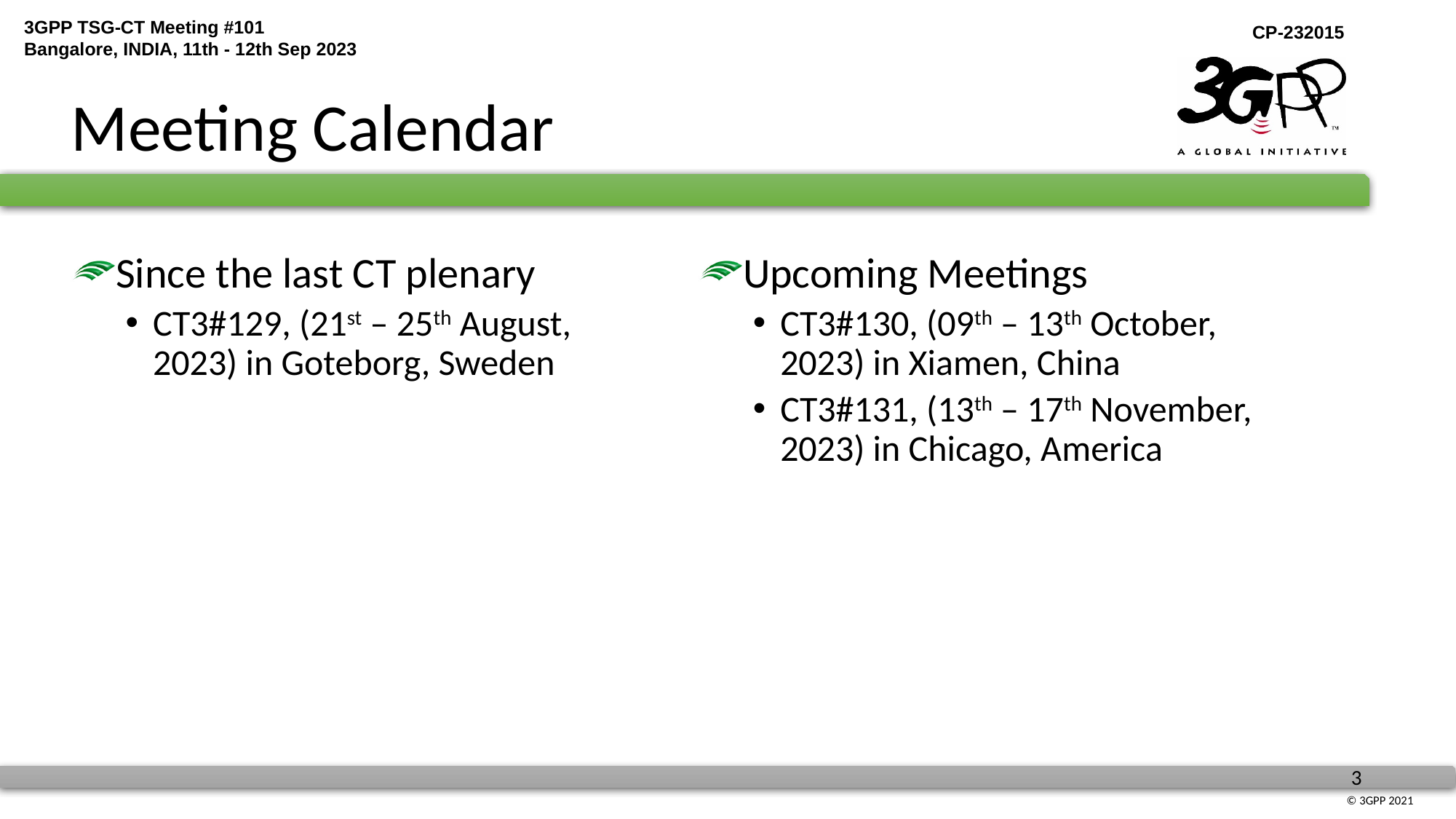

# Meeting Calendar
Since the last CT plenary
CT3#129, (21st – 25th August, 2023) in Goteborg, Sweden

Upcoming Meetings
CT3#130, (09th – 13th October, 2023) in Xiamen, China
CT3#131, (13th – 17th November, 2023) in Chicago, America